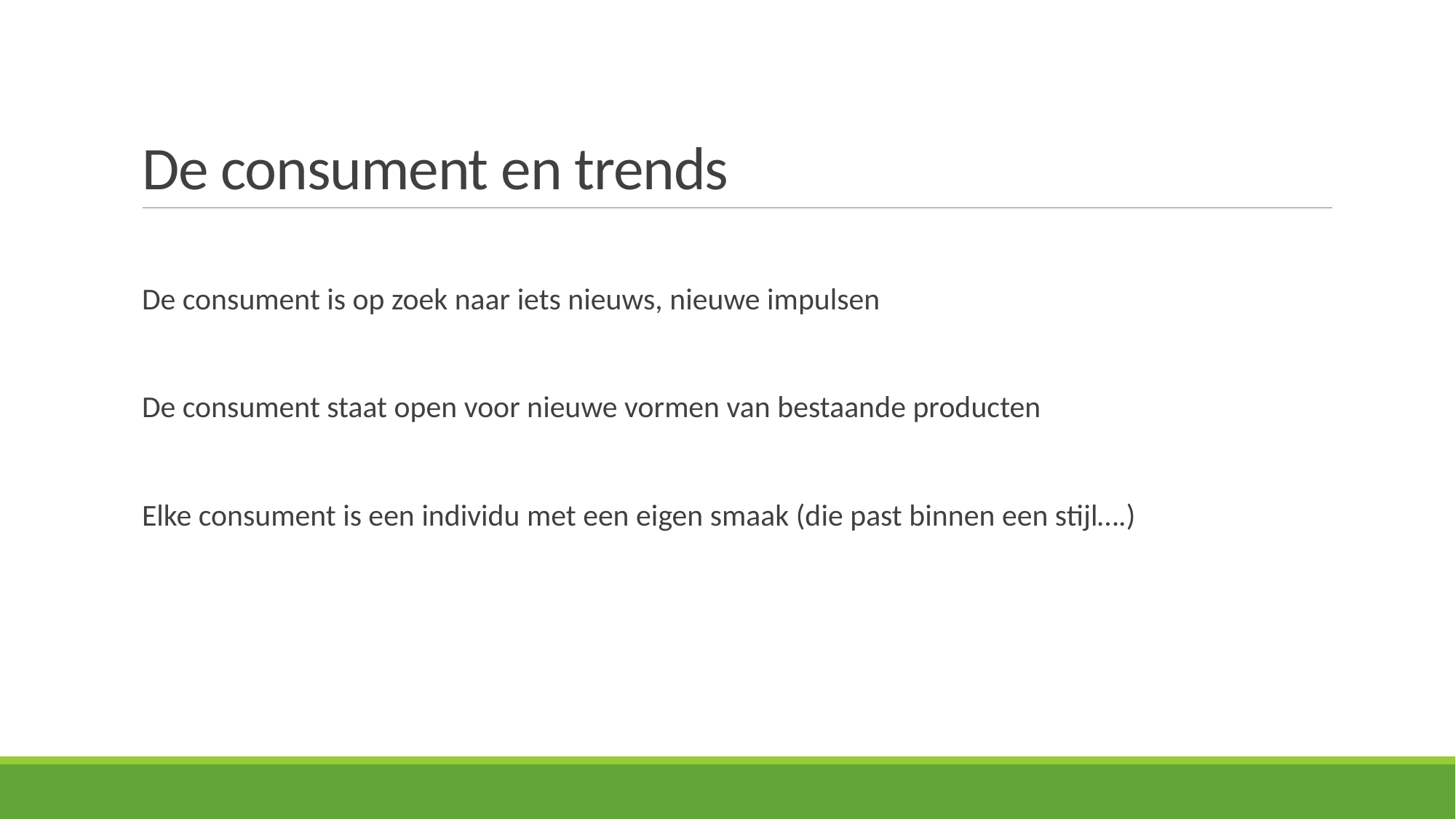

# De consument en trends

De consument is op zoek naar iets nieuws, nieuwe impulsen

De consument staat open voor nieuwe vormen van bestaande producten

Elke consument is een individu met een eigen smaak (die past binnen een stijl….)